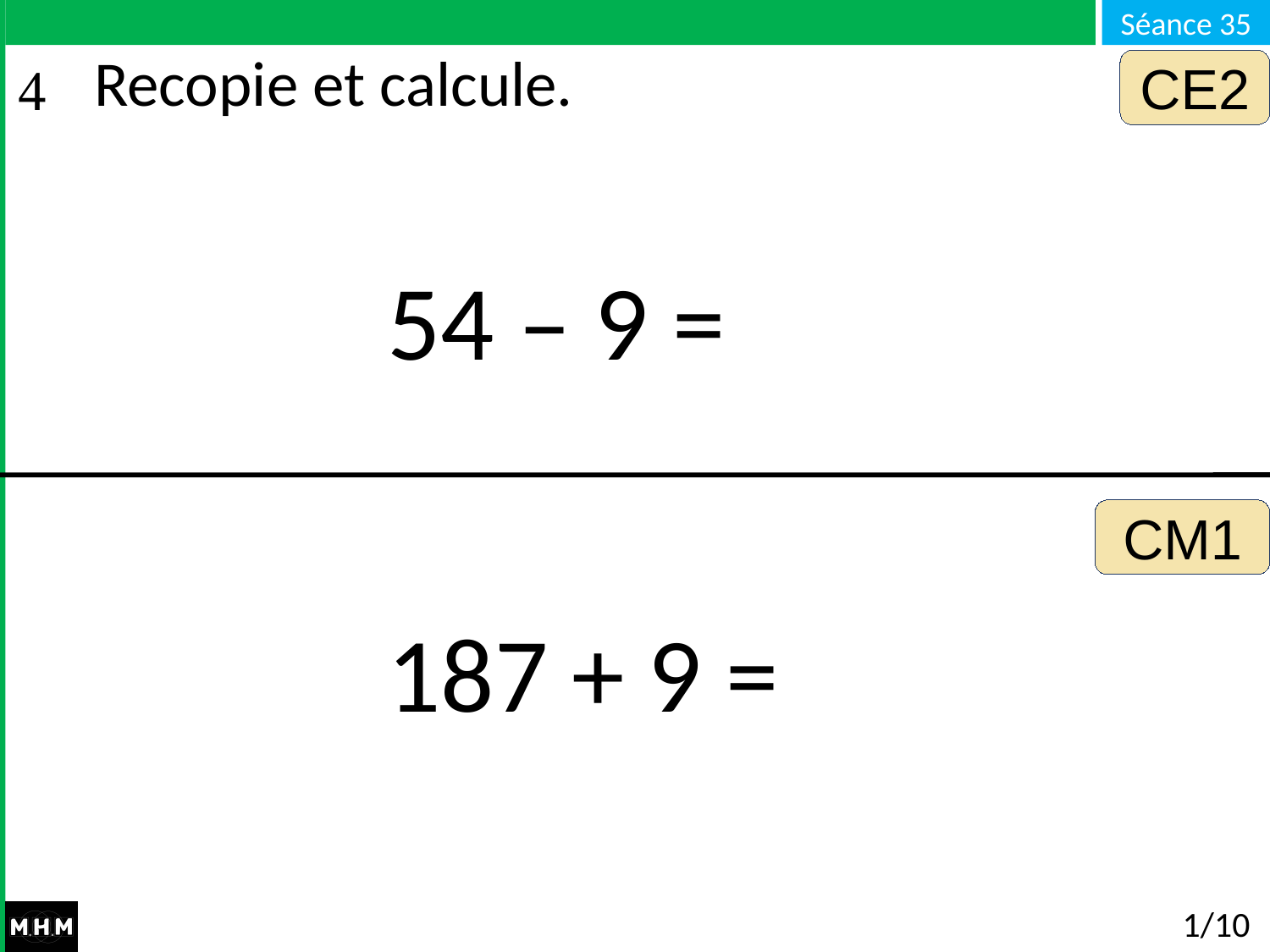

CE2
# Recopie et calcule.
54 – 9 =

CM1
187 + 9 =
1/10